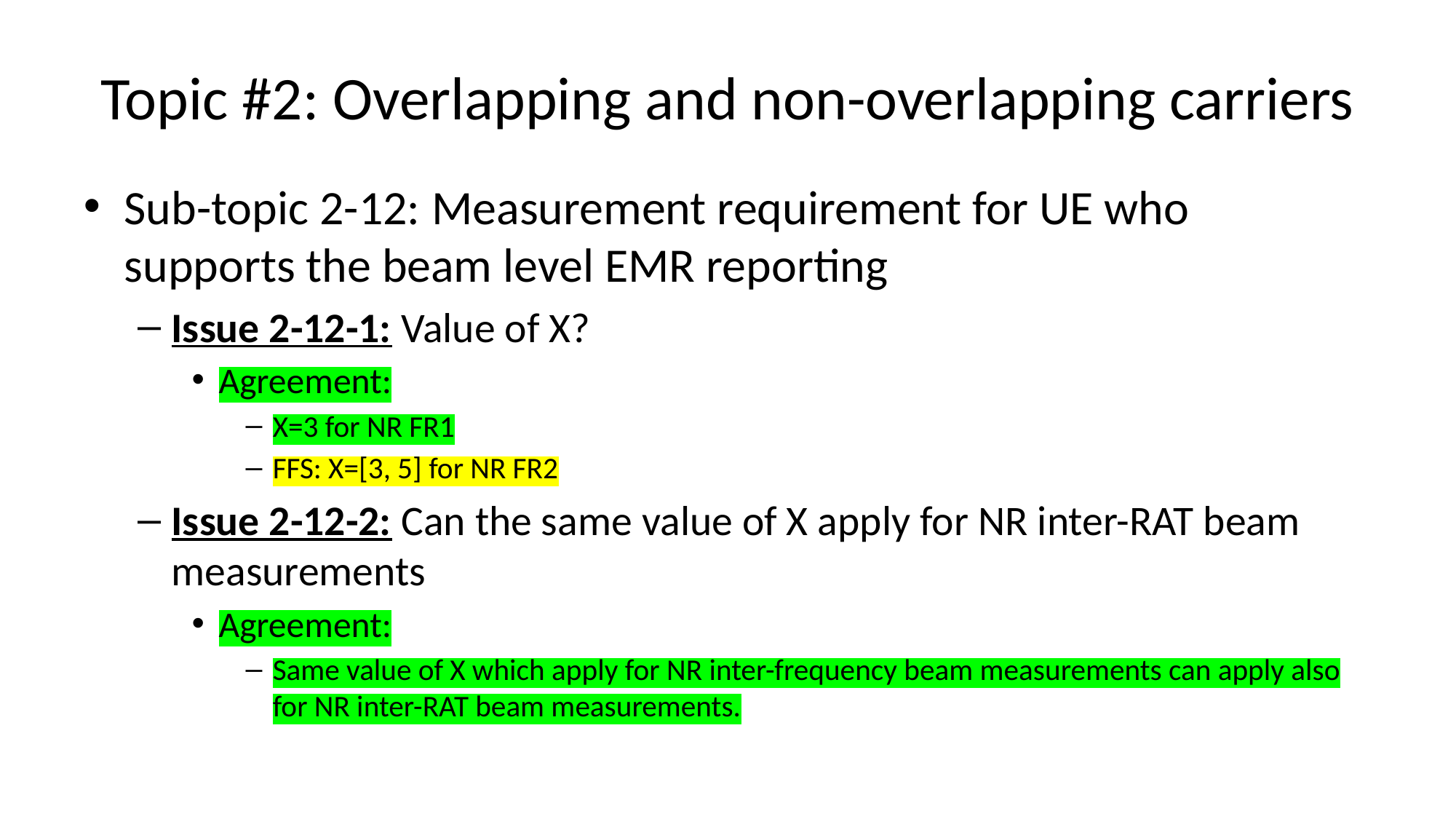

# Topic #2: Overlapping and non-overlapping carriers
Sub-topic 2-12: Measurement requirement for UE who supports the beam level EMR reporting
Issue 2-12-1: Value of X?
Agreement:
X=3 for NR FR1
FFS: X=[3, 5] for NR FR2
Issue 2-12-2: Can the same value of X apply for NR inter-RAT beam measurements
Agreement:
Same value of X which apply for NR inter-frequency beam measurements can apply also for NR inter-RAT beam measurements.